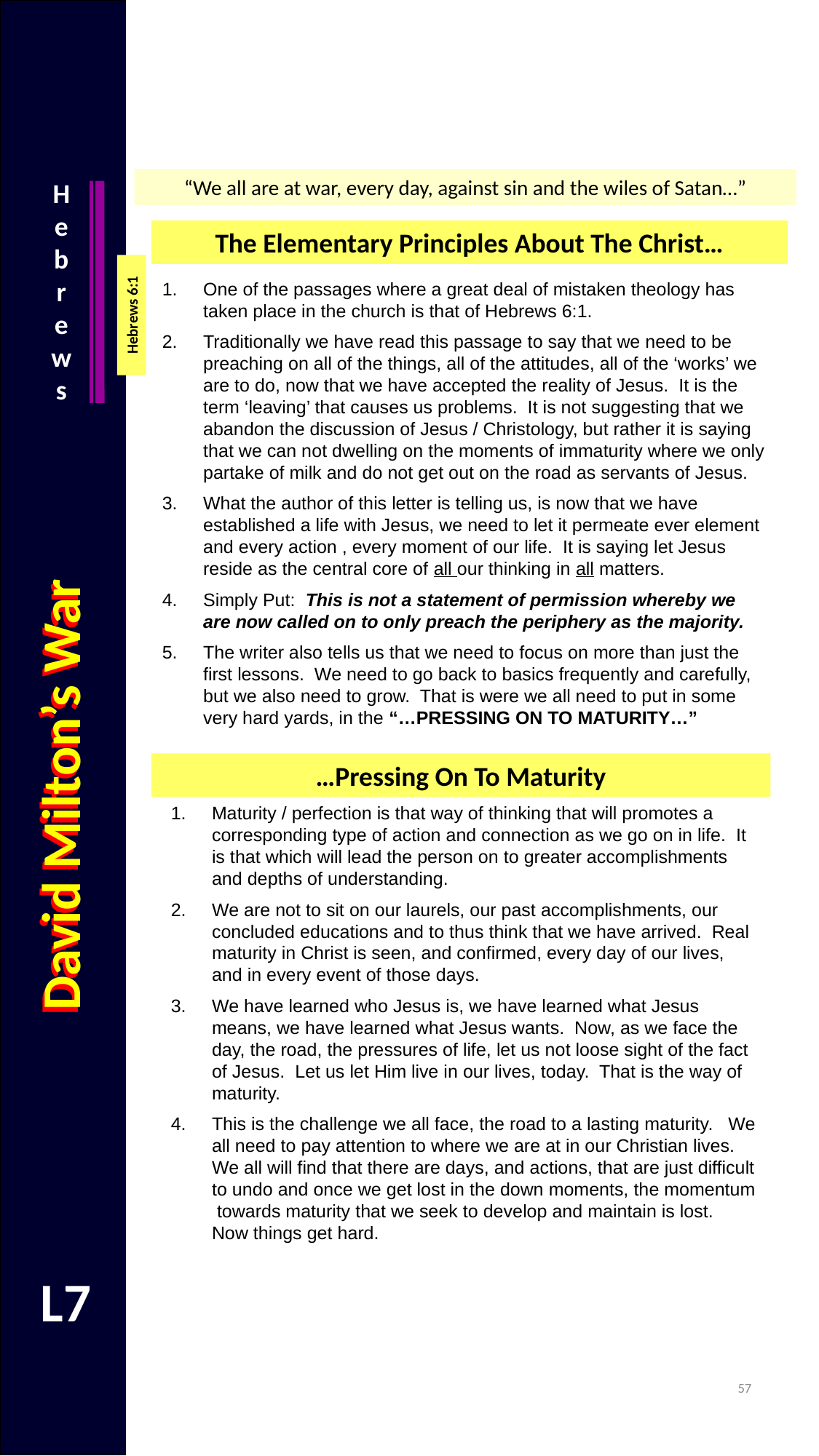

“We all are at war, every day, against sin and the wiles of Satan…”

Hebrews

The Elementary Principles About The Christ…
One of the passages where a great deal of mistaken theology has taken place in the church is that of Hebrews 6:1.
Traditionally we have read this passage to say that we need to be preaching on all of the things, all of the attitudes, all of the ‘works’ we are to do, now that we have accepted the reality of Jesus.  It is the term ‘leaving’ that causes us problems.  It is not suggesting that we abandon the discussion of Jesus / Christology, but rather it is saying that we can not dwelling on the moments of immaturity where we only partake of milk and do not get out on the road as servants of Jesus.
What the author of this letter is telling us, is now that we have established a life with Jesus, we need to let it permeate ever element and every action , every moment of our life.  It is saying let Jesus reside as the central core of all our thinking in all matters.
Simply Put:  This is not a statement of permission whereby we are now called on to only preach the periphery as the majority.
The writer also tells us that we need to focus on more than just the first lessons.  We need to go back to basics frequently and carefully, but we also need to grow.  That is were we all need to put in some very hard yards, in the “…PRESSING ON TO MATURITY…”
Hebrews 6:1
David Milton’s War
David Milton’s War
…Pressing On To Maturity
Maturity / perfection is that way of thinking that will promotes a corresponding type of action and connection as we go on in life.  It is that which will lead the person on to greater accomplishments and depths of understanding.
We are not to sit on our laurels, our past accomplishments, our concluded educations and to thus think that we have arrived.  Real maturity in Christ is seen, and confirmed, every day of our lives, and in every event of those days.
We have learned who Jesus is, we have learned what Jesus means, we have learned what Jesus wants.  Now, as we face the day, the road, the pressures of life, let us not loose sight of the fact of Jesus.  Let us let Him live in our lives, today.  That is the way of maturity.
This is the challenge we all face, the road to a lasting maturity.   We all need to pay attention to where we are at in our Christian lives.  We all will find that there are days, and actions, that are just difficult to undo and once we get lost in the down moments, the momentum  towards maturity that we seek to develop and maintain is lost.   Now things get hard.
L7
57